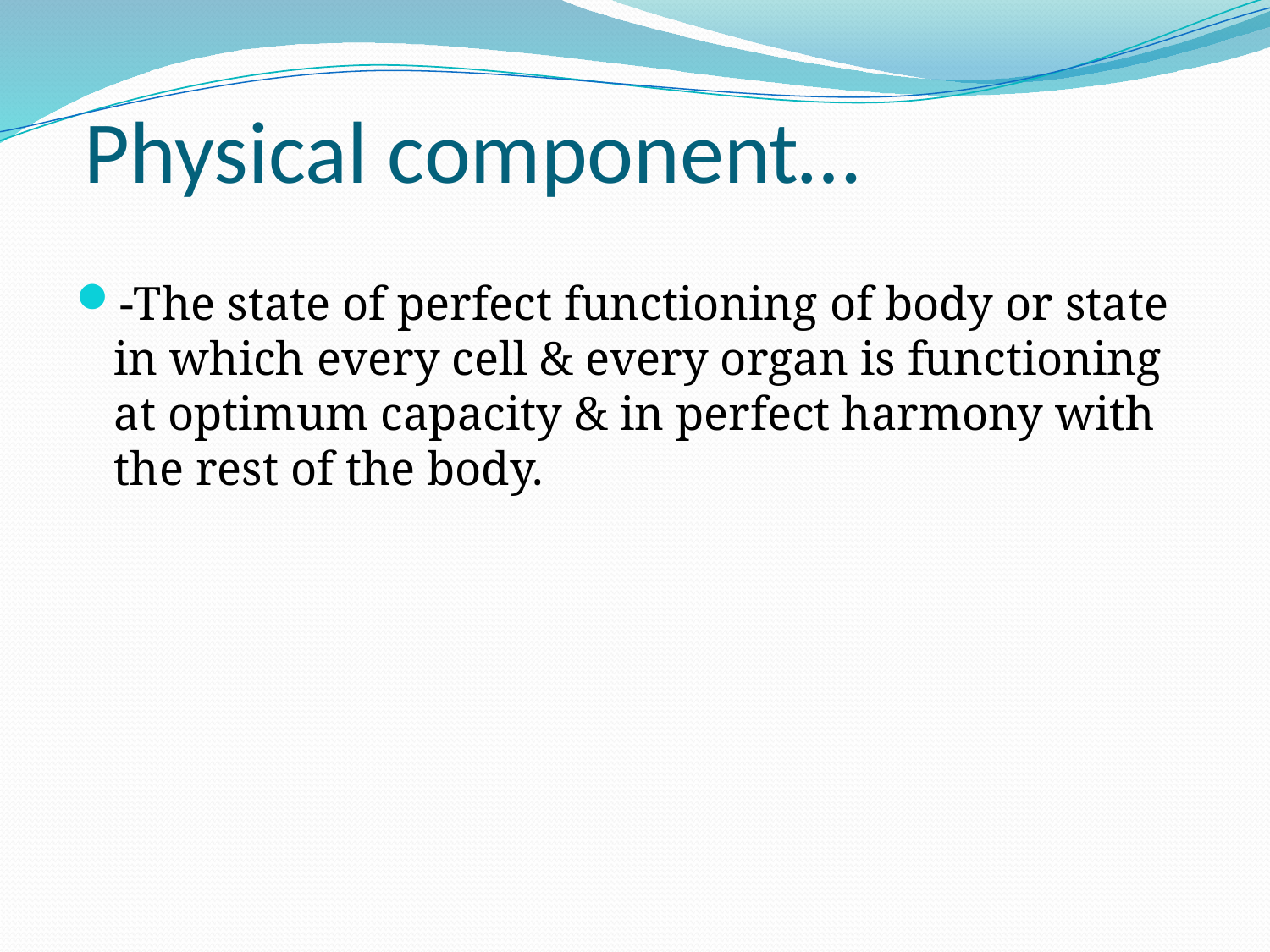

Physical component…
-The state of perfect functioning of body or state in which every cell & every organ is functioning at optimum capacity & in perfect harmony with the rest of the body.